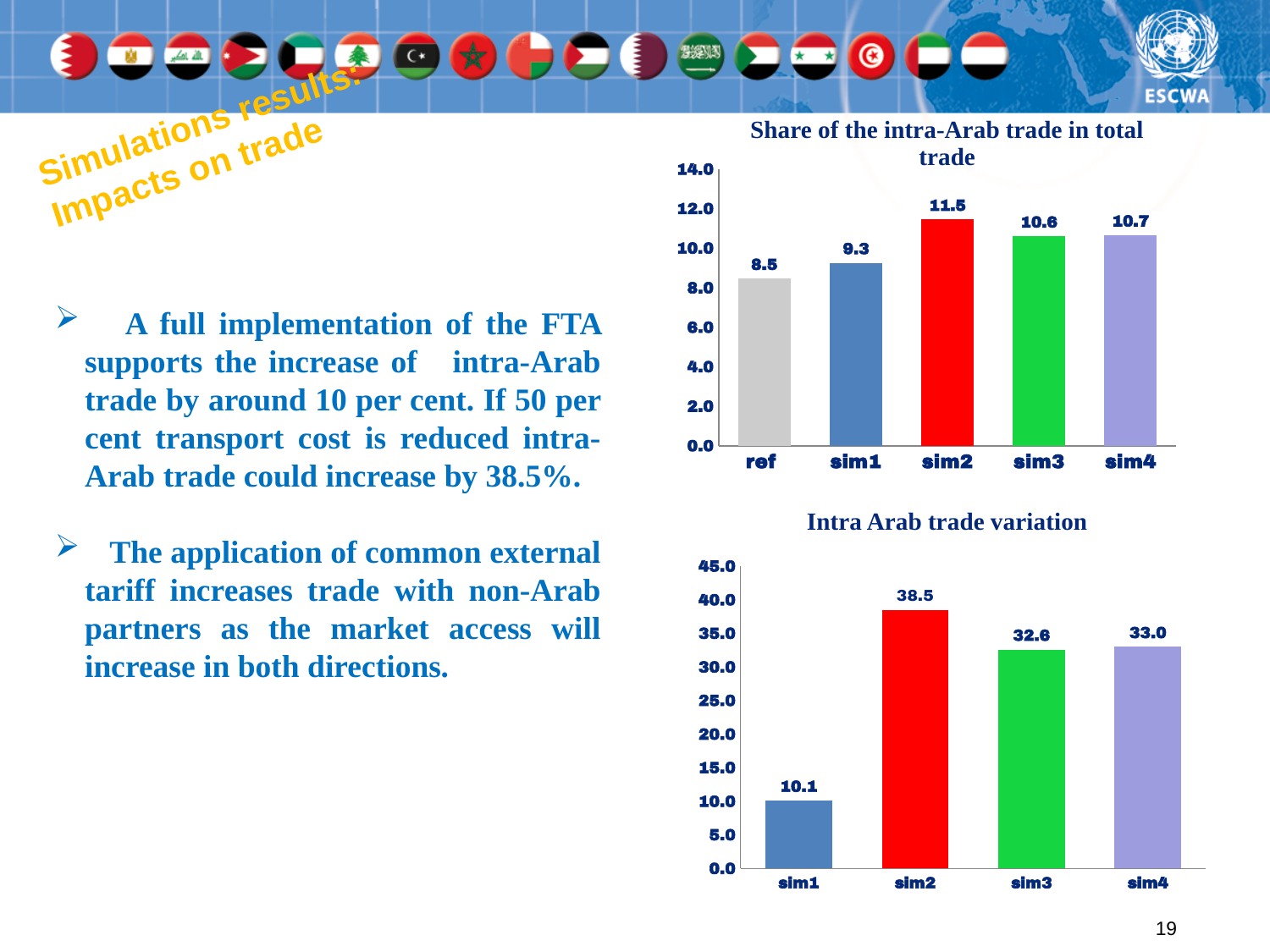

# Simulations results: Impacts on trade
| Share of the intra-Arab trade in total trade |
| --- |

### Chart

| Category |  |
|---|---|
| ref  | 8.462574715750023 |
| sim1 | 9.257327084076696 |
| sim2 | 11.450373704570348 |
| sim3 | 10.599458491290443 |
| sim4 | 10.655085543648536 |
   A full implementation of the FTA supports the increase of   intra-Arab trade by around 10 per cent. If 50 per cent transport cost is reduced intra-Arab trade could increase by 38.5%.

   The application of common external tariff increases trade with non-Arab partners as the market access will increase in both directions.

| Intra Arab trade variation |
| --- |

### Chart

| Category |  |
|---|---|
| sim1 | 10.1167861008199 |
| sim2 | 38.52263136314682 |
| sim3 | 32.61535834905369 |
| sim4 | 33.001999518092 |
19